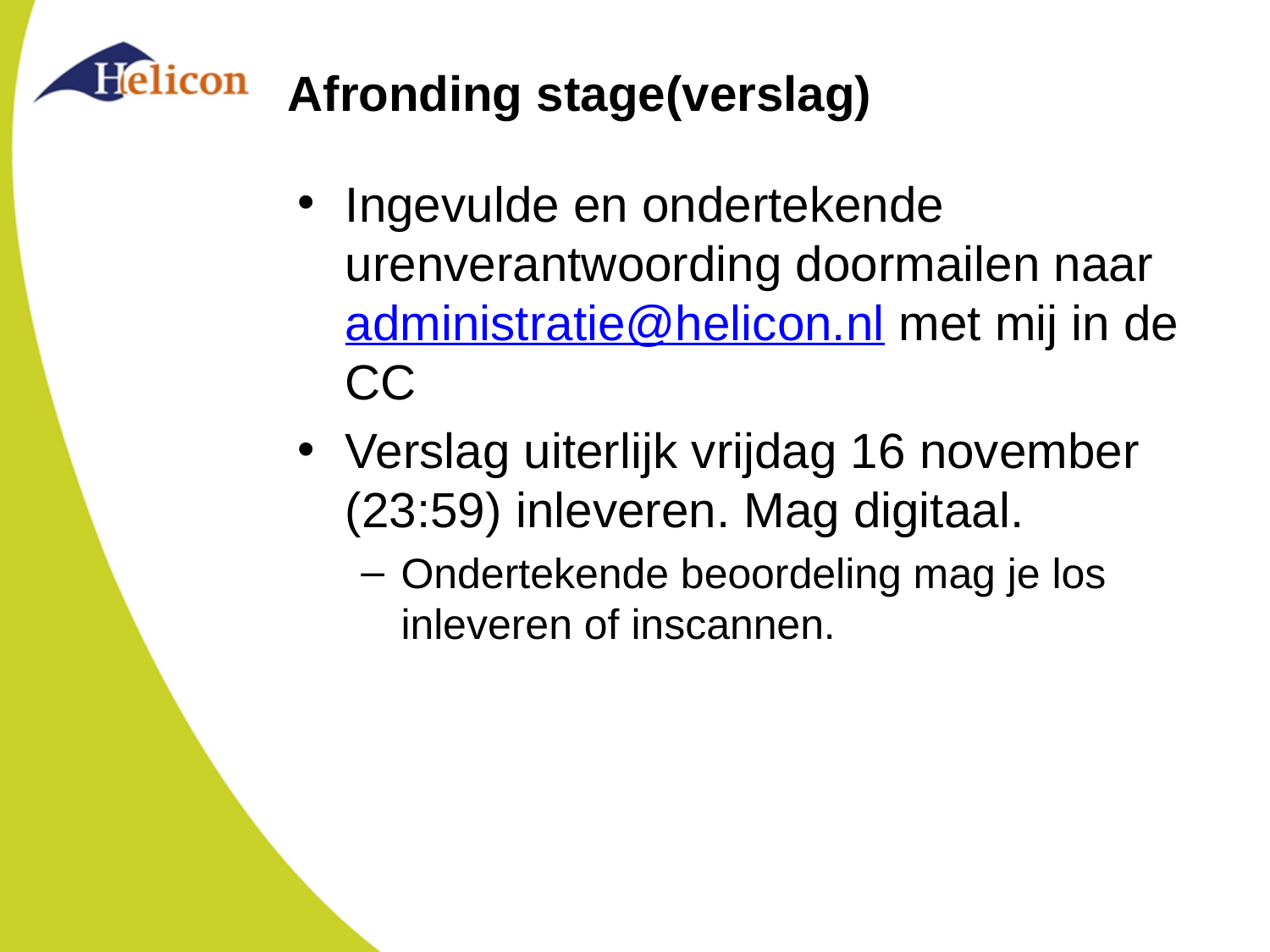

# Afronding stage(verslag)
Ingevulde en ondertekende urenverantwoording doormailen naar administratie@helicon.nl met mij in de CC
Verslag uiterlijk vrijdag 16 november (23:59) inleveren. Mag digitaal.
Ondertekende beoordeling mag je los inleveren of inscannen.